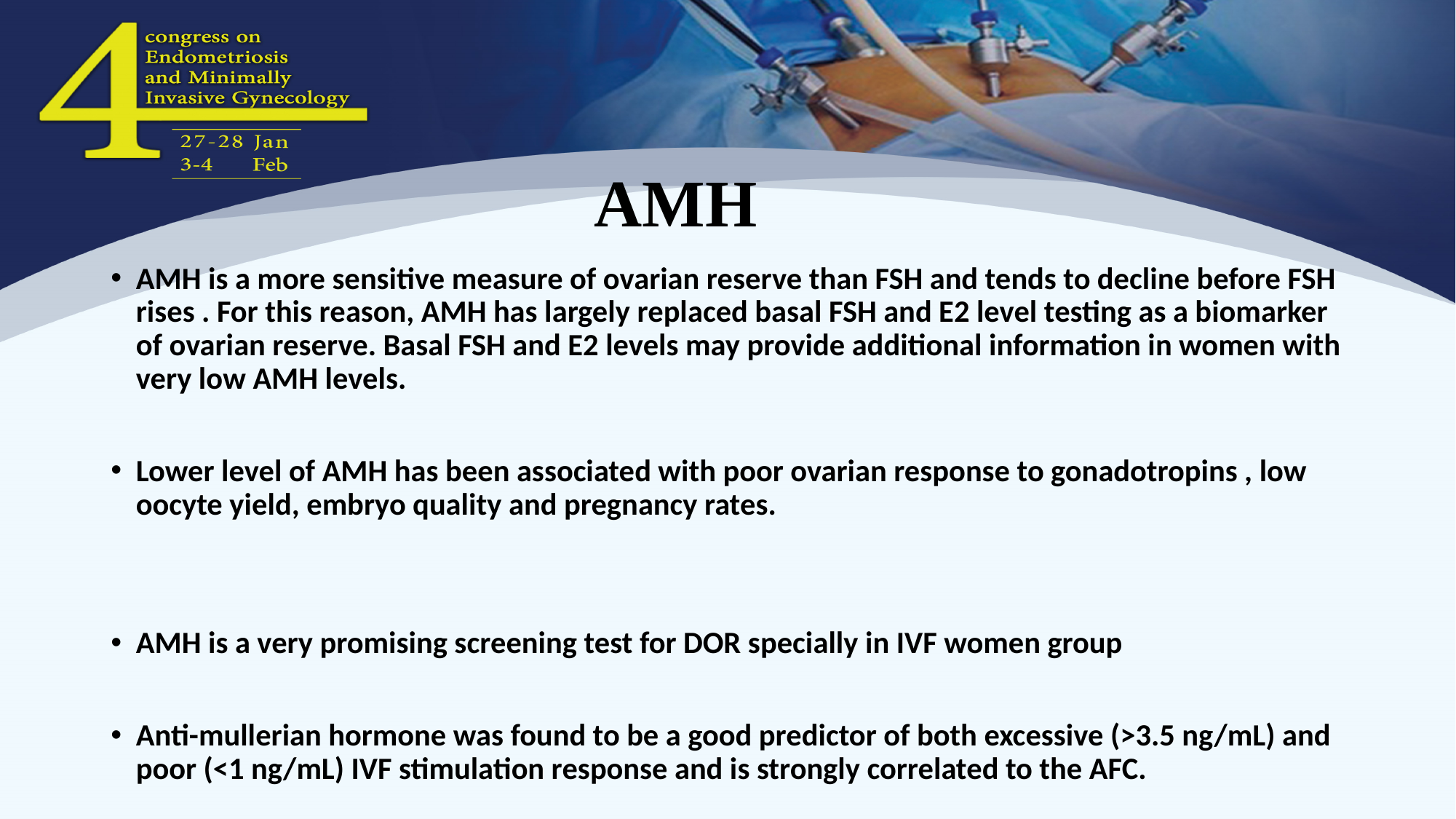

# AMH
AMH is a more sensitive measure of ovarian reserve than FSH and tends to decline before FSH rises . For this reason, AMH has largely replaced basal FSH and E2 level testing as a biomarker of ovarian reserve. Basal FSH and E2 levels may provide additional information in women with very low AMH levels.

Lower level of AMH has been associated with poor ovarian response to gonadotropins , low oocyte yield, embryo quality and pregnancy rates.

AMH is a very promising screening test for DOR specially in IVF women group

Anti-mullerian hormone was found to be a good predictor of both excessive (>3.5 ng/mL) and poor (<1 ng/mL) IVF stimulation response and is strongly correlated to the AFC.